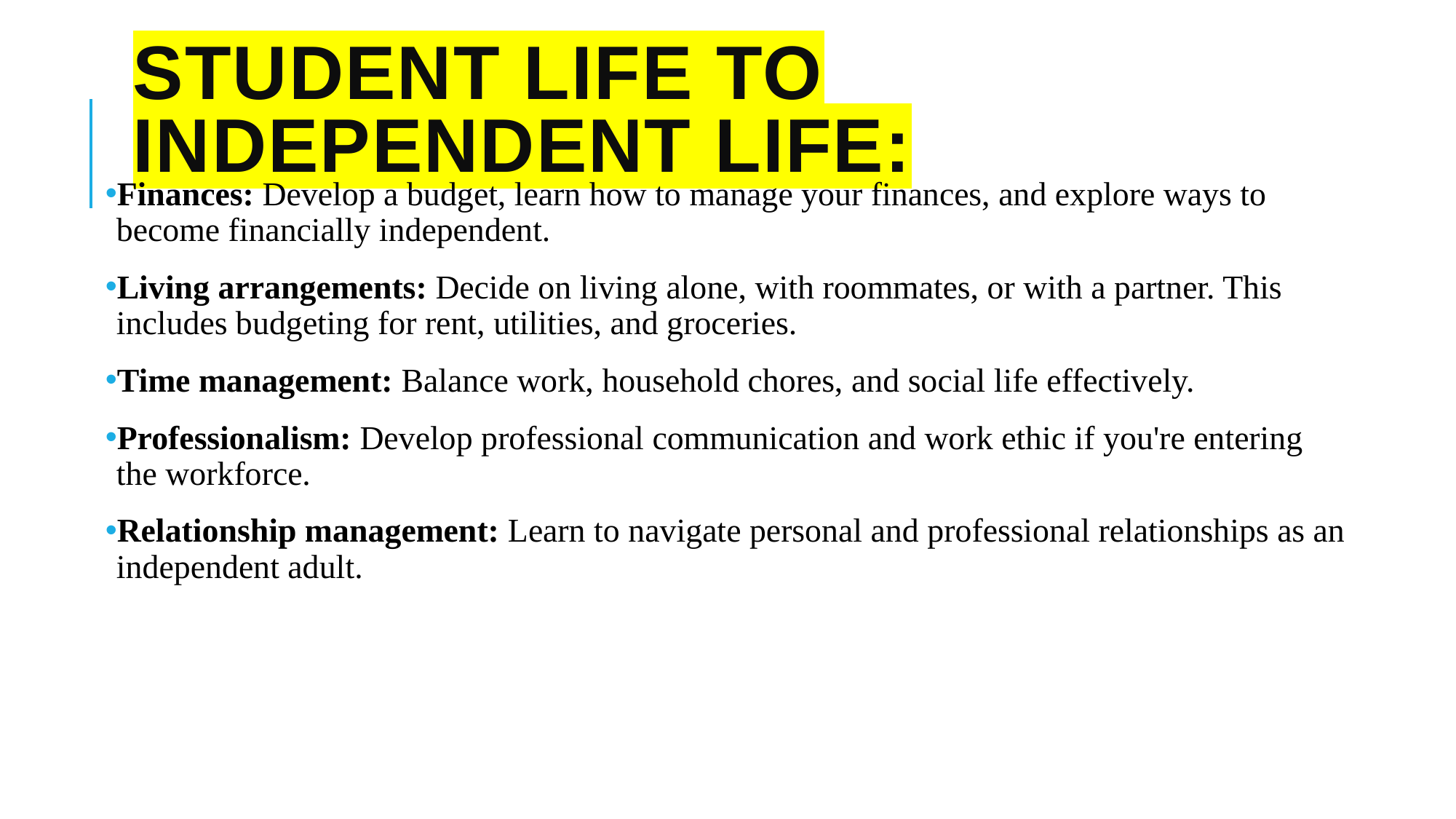

# Student life to independent life:
Finances: Develop a budget, learn how to manage your finances, and explore ways to become financially independent.
Living arrangements: Decide on living alone, with roommates, or with a partner. This includes budgeting for rent, utilities, and groceries.
Time management: Balance work, household chores, and social life effectively.
Professionalism: Develop professional communication and work ethic if you're entering the workforce.
Relationship management: Learn to navigate personal and professional relationships as an independent adult.